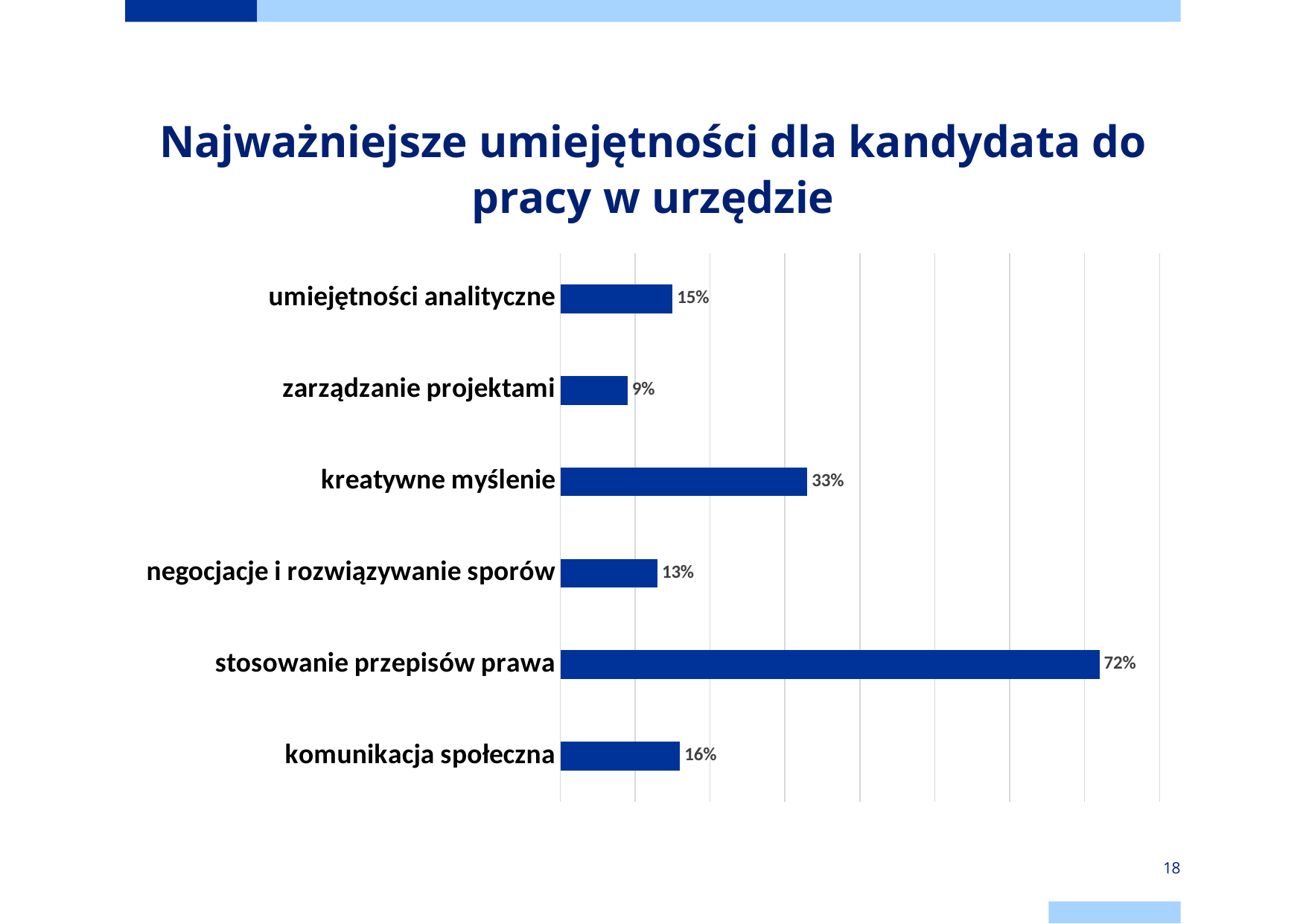

# Najważniejsze umiejętności dla kandydata do pracy w urzędzie

### Chart

| Category | Seria 1 |
|---|---|
| komunikacja społeczna | 0.16 |
| stosowanie przepisów prawa | 0.72 |
| negocjacje i rozwiązywanie sporów | 0.13 |
| kreatywne myślenie | 0.33 |
| zarządzanie projektami | 0.09 |
| umiejętności analityczne | 0.15 |
18